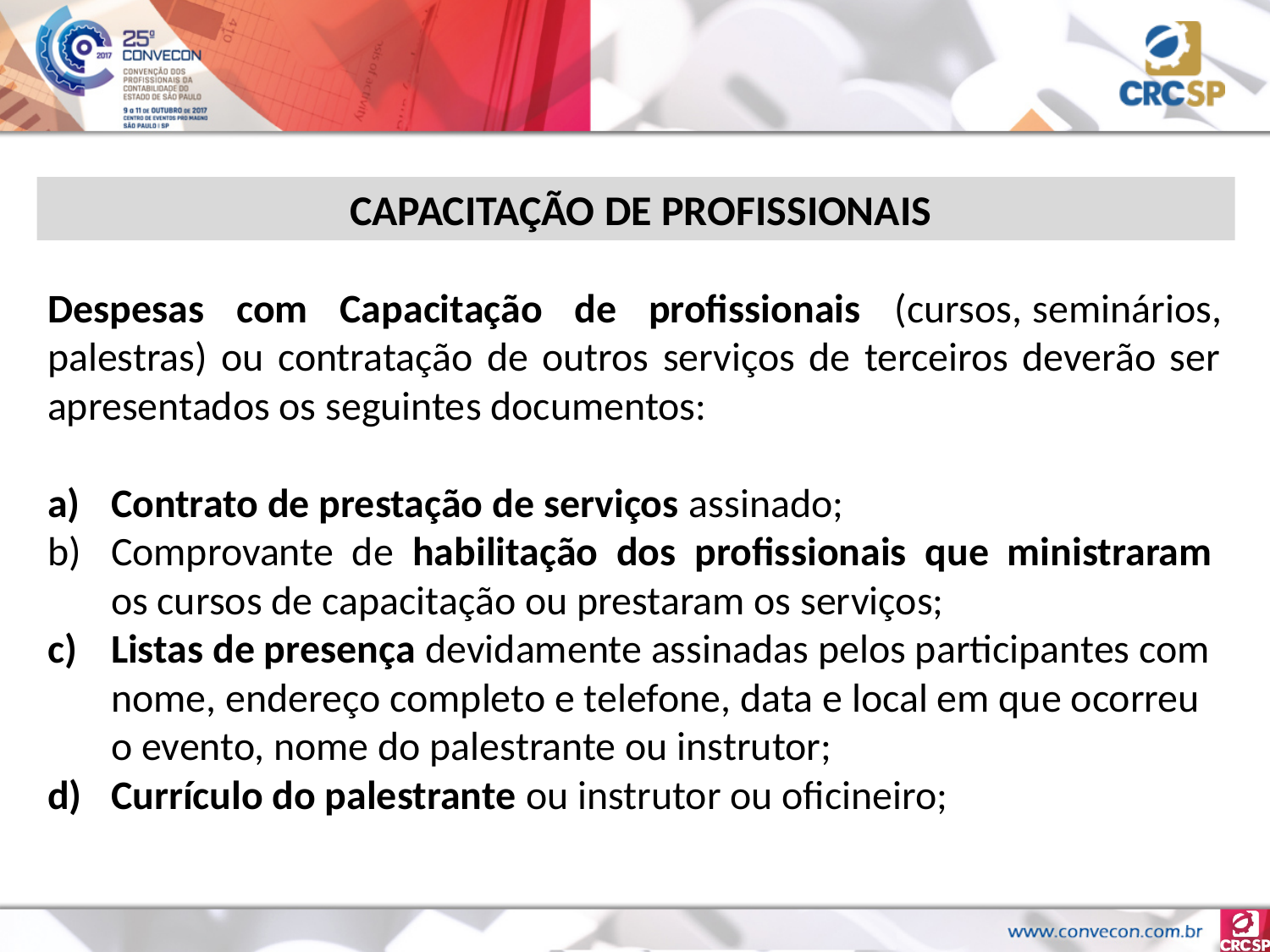

CAPACITAÇÃO DE PROFISSIONAIS

Despesas   com   Capacitação   de   profissionais   (cursos, seminários, palestras) ou contratação de outros serviços de terceiros deverão ser apresentados os seguintes documentos:

Contrato de prestação de serviços assinado;
Comprovante  de  habilitação  dos  profissionais  que  ministraram  os cursos de capacitação ou prestaram os serviços;
Listas de presença devidamente assinadas pelos participantes com nome, endereço completo e telefone, data e local em que ocorreu o evento, nome do palestrante ou instrutor;
Currículo do palestrante ou instrutor ou oficineiro;